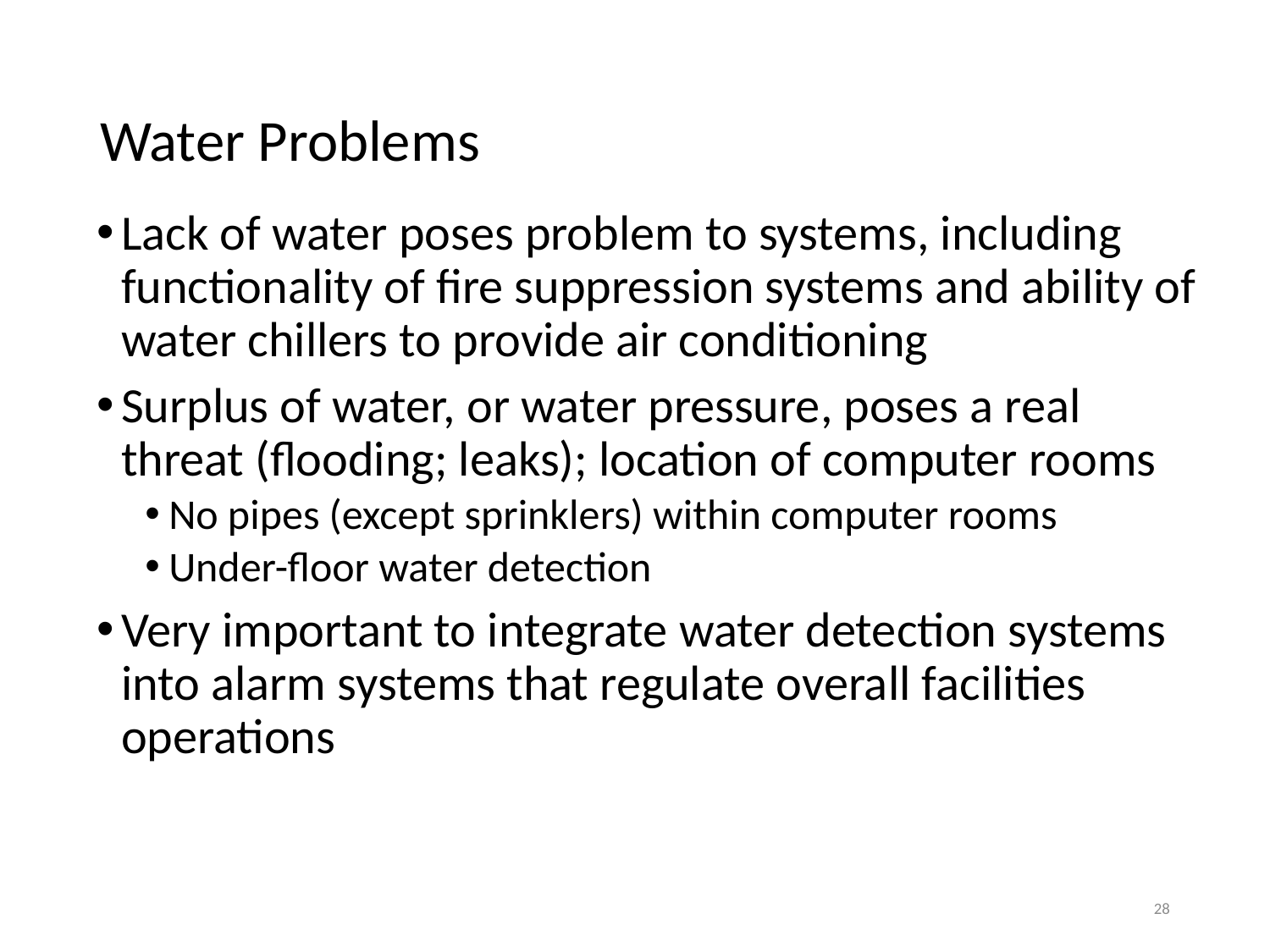

# Water Problems
Lack of water poses problem to systems, including functionality of fire suppression systems and ability of water chillers to provide air conditioning
Surplus of water, or water pressure, poses a real threat (flooding; leaks); location of computer rooms
No pipes (except sprinklers) within computer rooms
Under-floor water detection
Very important to integrate water detection systems into alarm systems that regulate overall facilities operations
28